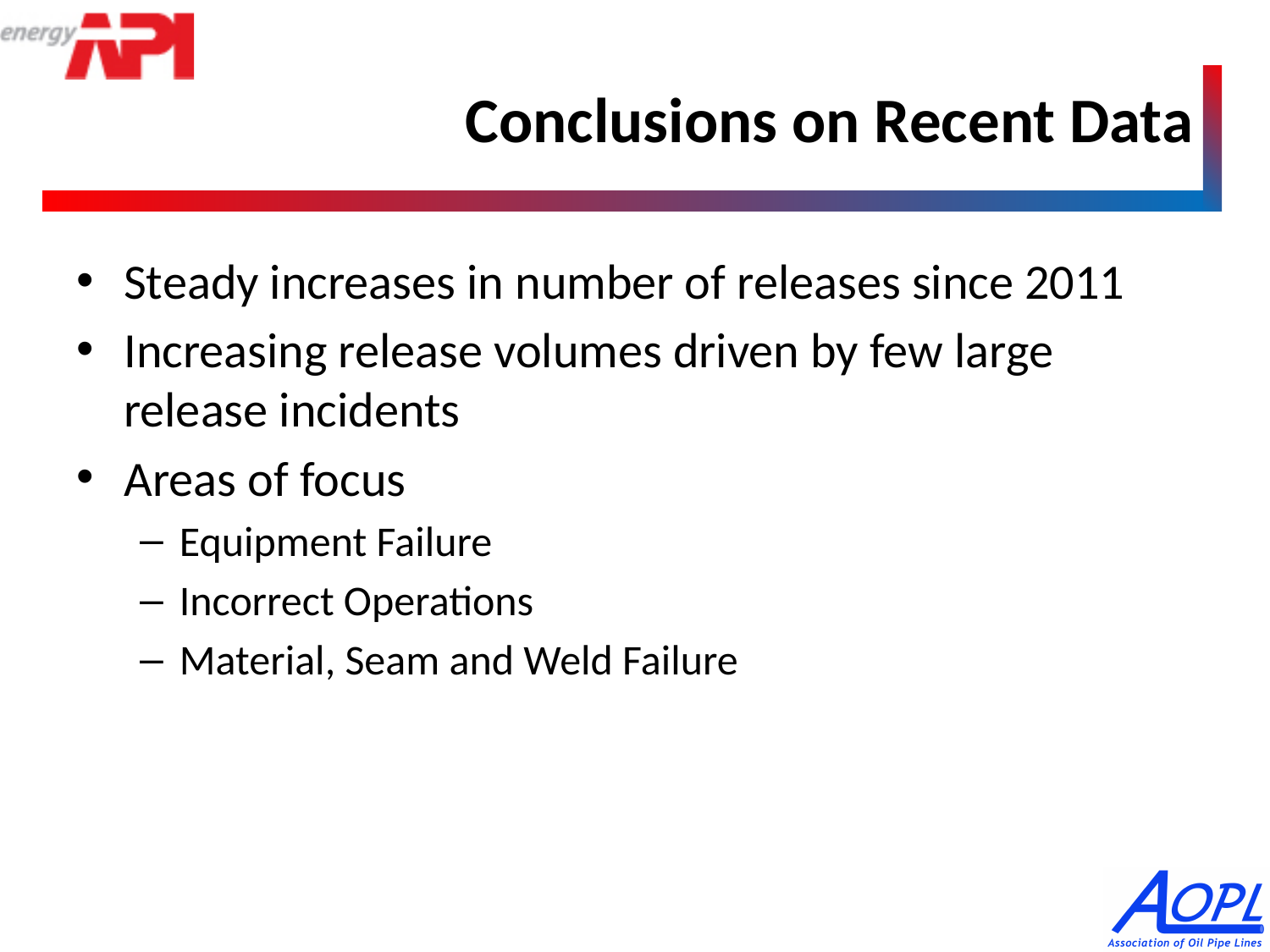

# Conclusions on Recent Data
Steady increases in number of releases since 2011
Increasing release volumes driven by few large release incidents
Areas of focus
Equipment Failure
Incorrect Operations
Material, Seam and Weld Failure